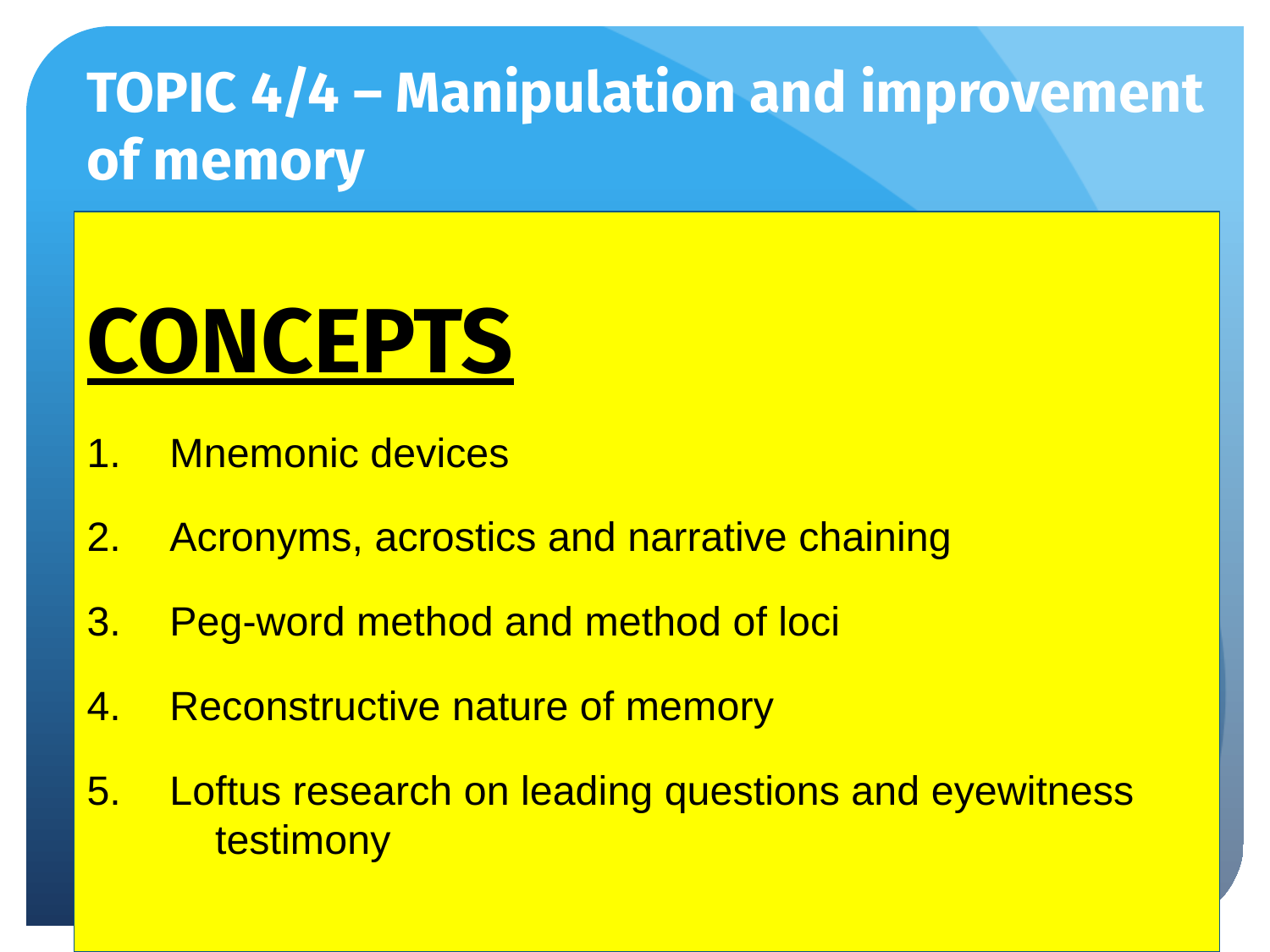

# TOPIC 4/4 – Manipulation and improvement of memory

CONCEPTS
 Mnemonic devices
 Acronyms, acrostics and narrative chaining
 Peg-word method and method of loci
 Reconstructive nature of memory
 Loftus research on leading questions and eyewitness          testimony